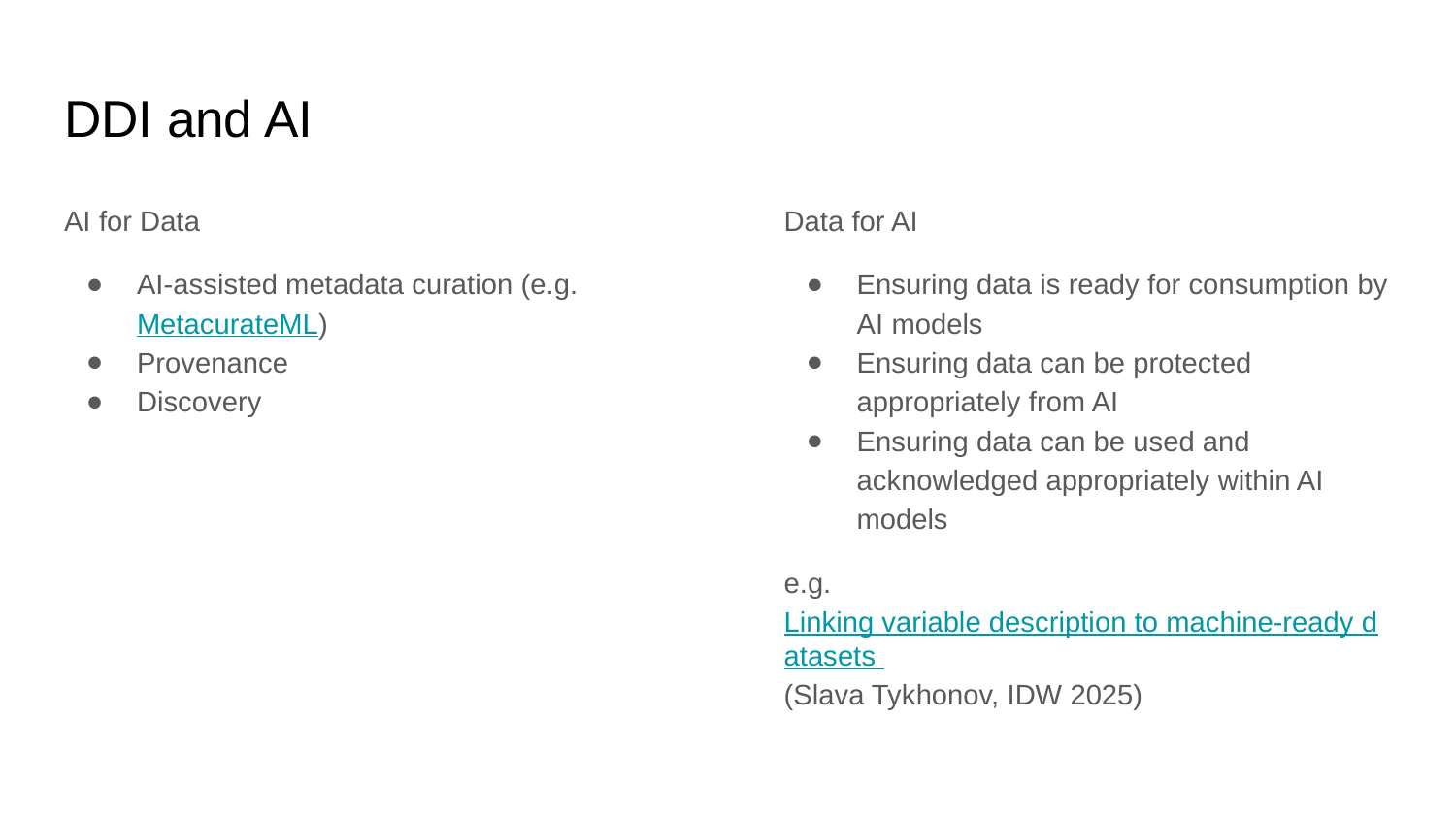

# DDI and AI
AI for Data
AI-assisted metadata curation (e.g. MetacurateML)
Provenance
Discovery
Data for AI
Ensuring data is ready for consumption by AI models
Ensuring data can be protected appropriately from AI
Ensuring data can be used and acknowledged appropriately within AI models
e.g. Linking variable description to machine-ready datasets (Slava Tykhonov, IDW 2025)